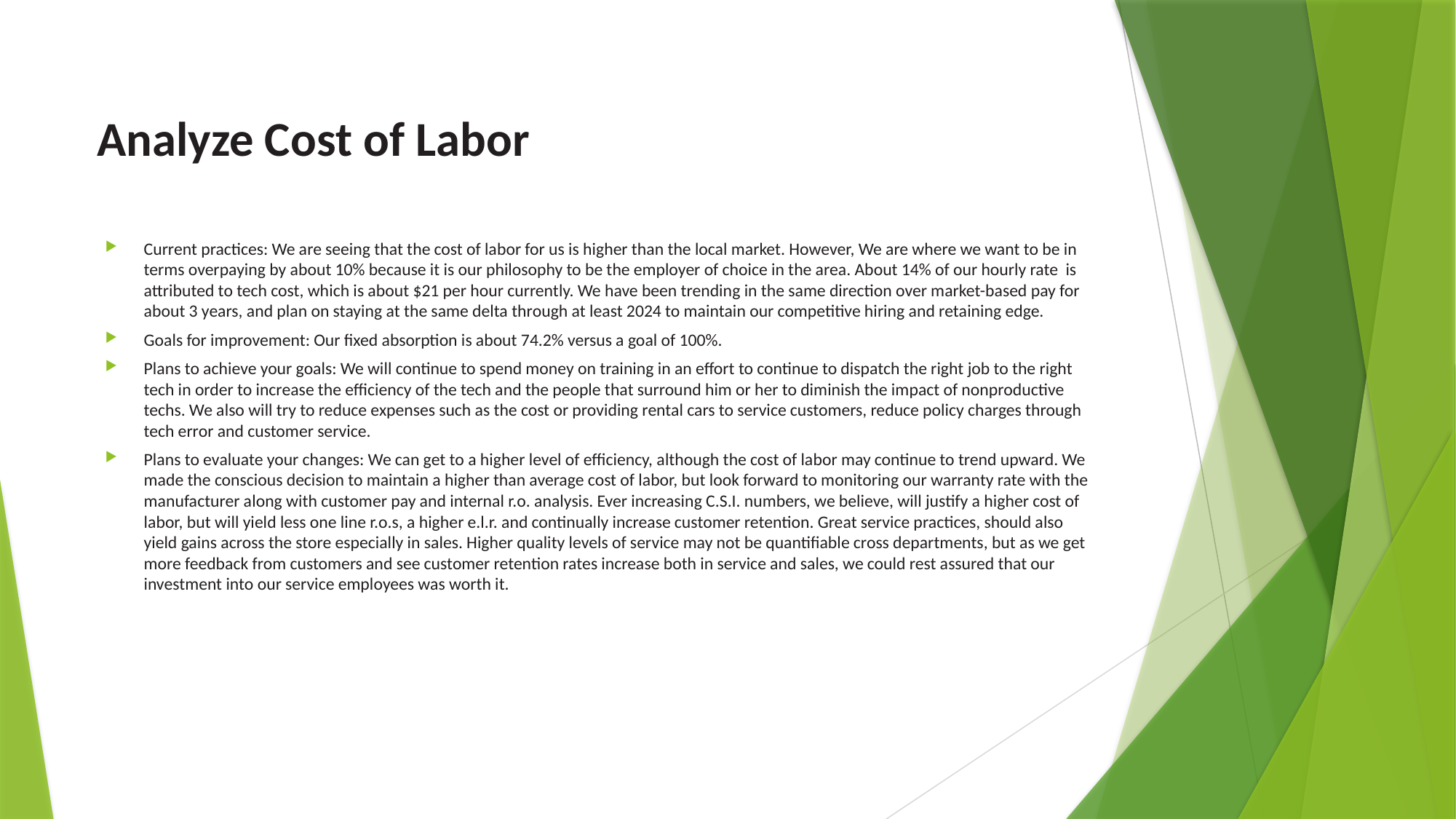

# Analyze Cost of Labor

Current practices: We are seeing that the cost of labor for us is higher than the local market. However, We are where we want to be in terms overpaying by about 10% because it is our philosophy to be the employer of choice in the area. About 14% of our hourly rate  is attributed to tech cost, which is about $21 per hour currently. We have been trending in the same direction over market-based pay for about 3 years, and plan on staying at the same delta through at least 2024 to maintain our competitive hiring and retaining edge.
Goals for improvement: Our fixed absorption is about 74.2% versus a goal of 100%.
Plans to achieve your goals: We will continue to spend money on training in an effort to continue to dispatch the right job to the right tech in order to increase the efficiency of the tech and the people that surround him or her to diminish the impact of nonproductive techs. We also will try to reduce expenses such as the cost or providing rental cars to service customers, reduce policy charges through tech error and customer service.
Plans to evaluate your changes: We can get to a higher level of efficiency, although the cost of labor may continue to trend upward. We made the conscious decision to maintain a higher than average cost of labor, but look forward to monitoring our warranty rate with the manufacturer along with customer pay and internal r.o. analysis. Ever increasing C.S.I. numbers, we believe, will justify a higher cost of labor, but will yield less one line r.o.s, a higher e.l.r. and continually increase customer retention. Great service practices, should also yield gains across the store especially in sales. Higher quality levels of service may not be quantifiable cross departments, but as we get more feedback from customers and see customer retention rates increase both in service and sales, we could rest assured that our investment into our service employees was worth it.